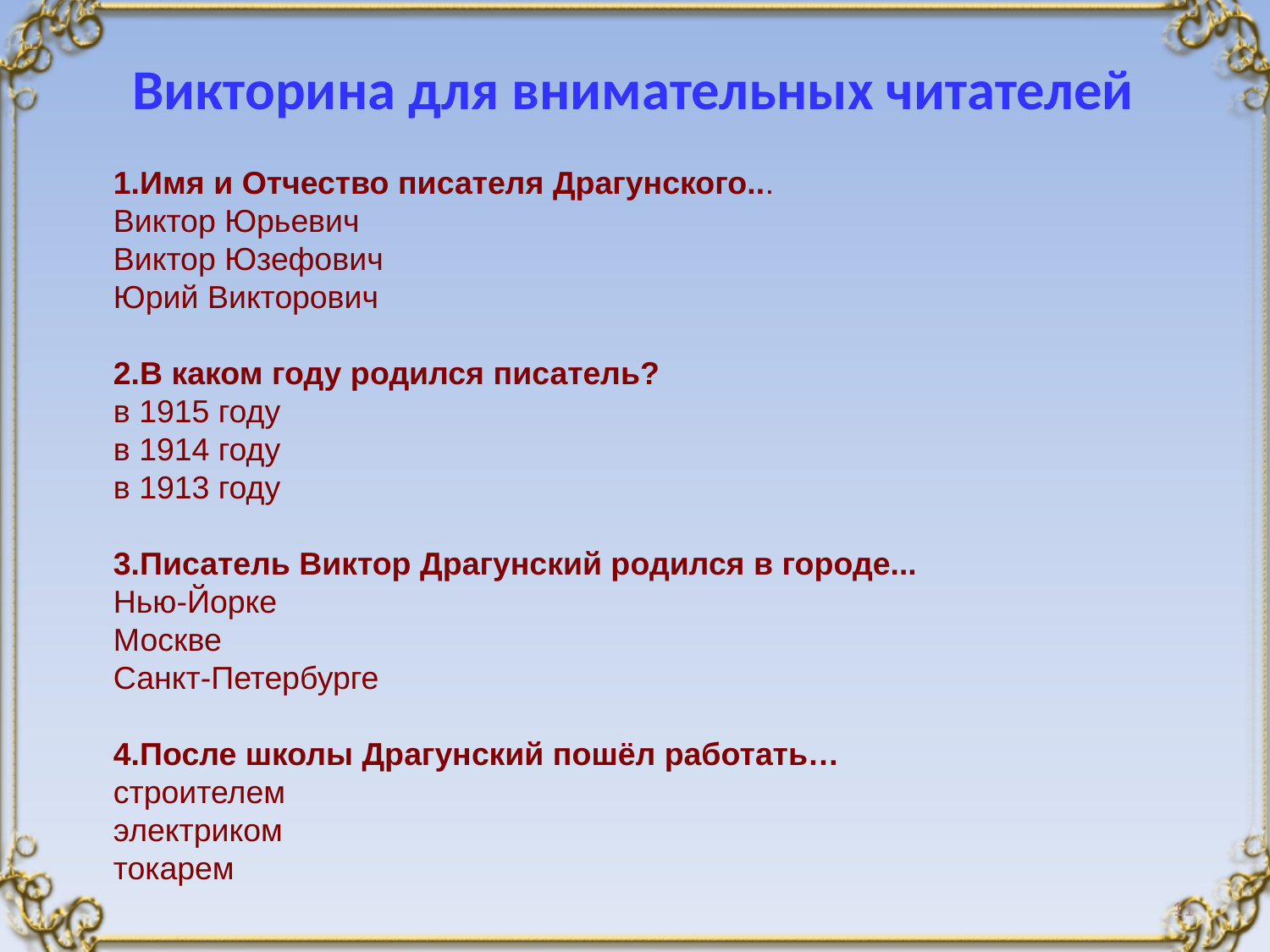

Викторина для внимательных читателей
1.Имя и Отчество писателя Драгунского...
Виктор Юрьевич
Виктор Юзефович
Юрий Викторович

2.В каком году родился писатель?
в 1915 году
в 1914 году
в 1913 году

3.Писатель Виктор Драгунский родился в городе...
Нью-Йорке
Москве
Санкт-Петербурге

4.После школы Драгунский пошёл работать…
строителем
электриком
токарем

11